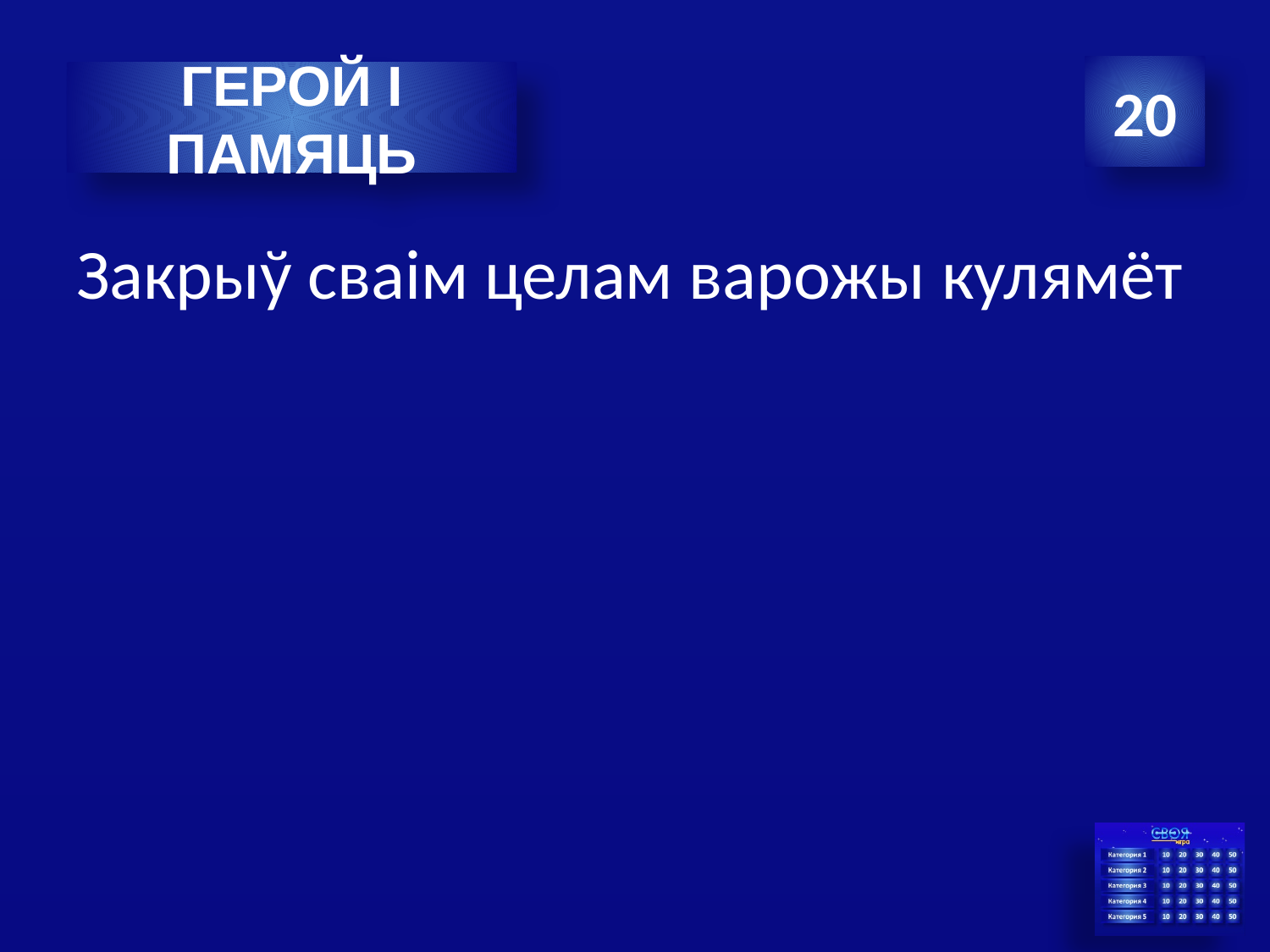

#
20
ГЕРОЙ І ПАМЯЦЬ
Закрыў сваім целам варожы кулямёт